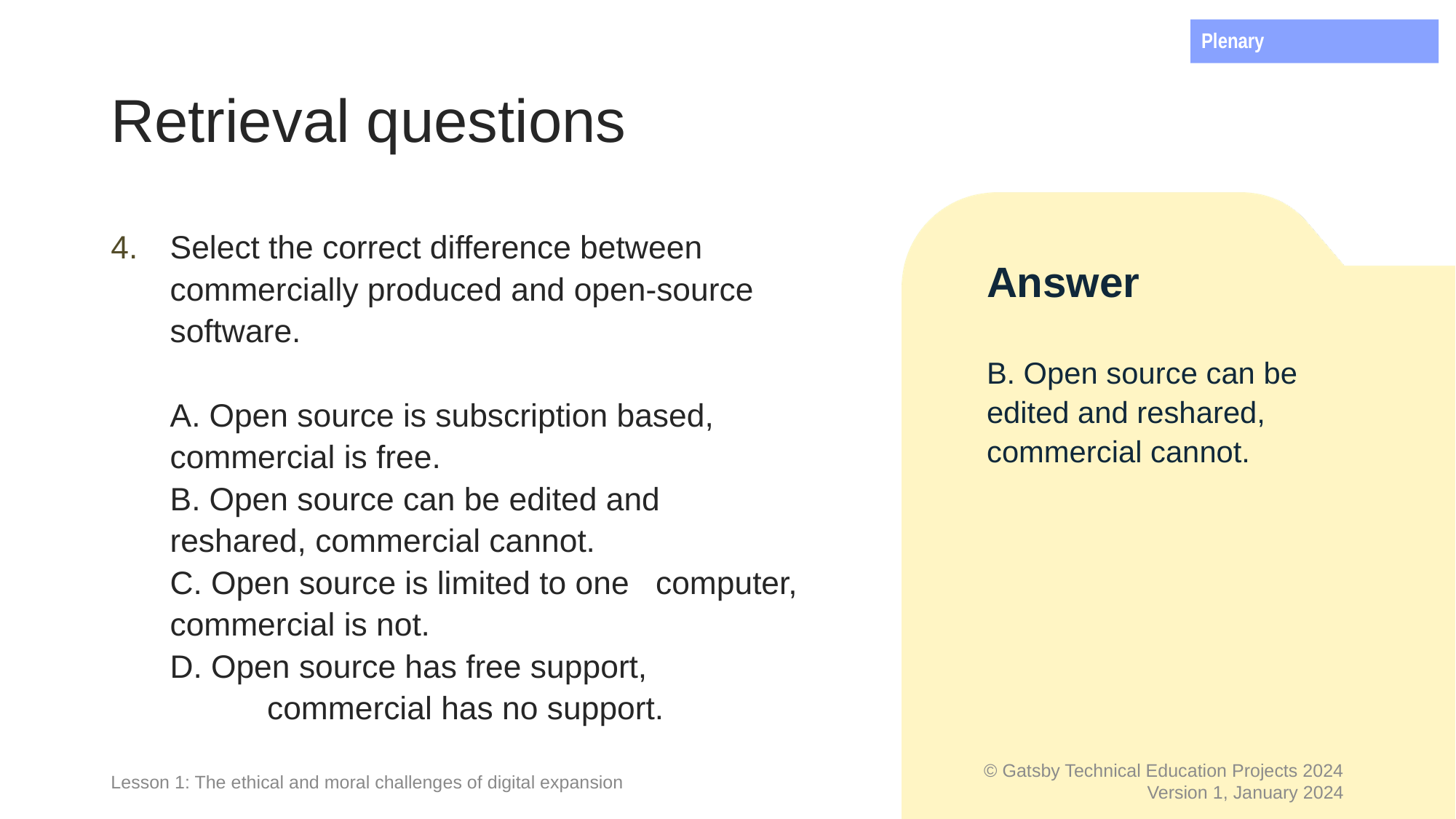

Plenary
# Retrieval questions
Select the correct difference between commercially produced and open-source software.
A. Open source is subscription based, 	commercial is free.
B. Open source can be edited and 	reshared, commercial cannot.
C. Open source is limited to one 	computer, commercial is not.
D. Open source has free support,
	commercial has no support.

Answer
B. Open source can be edited and reshared, commercial cannot.
Lesson 1: The ethical and moral challenges of digital expansion